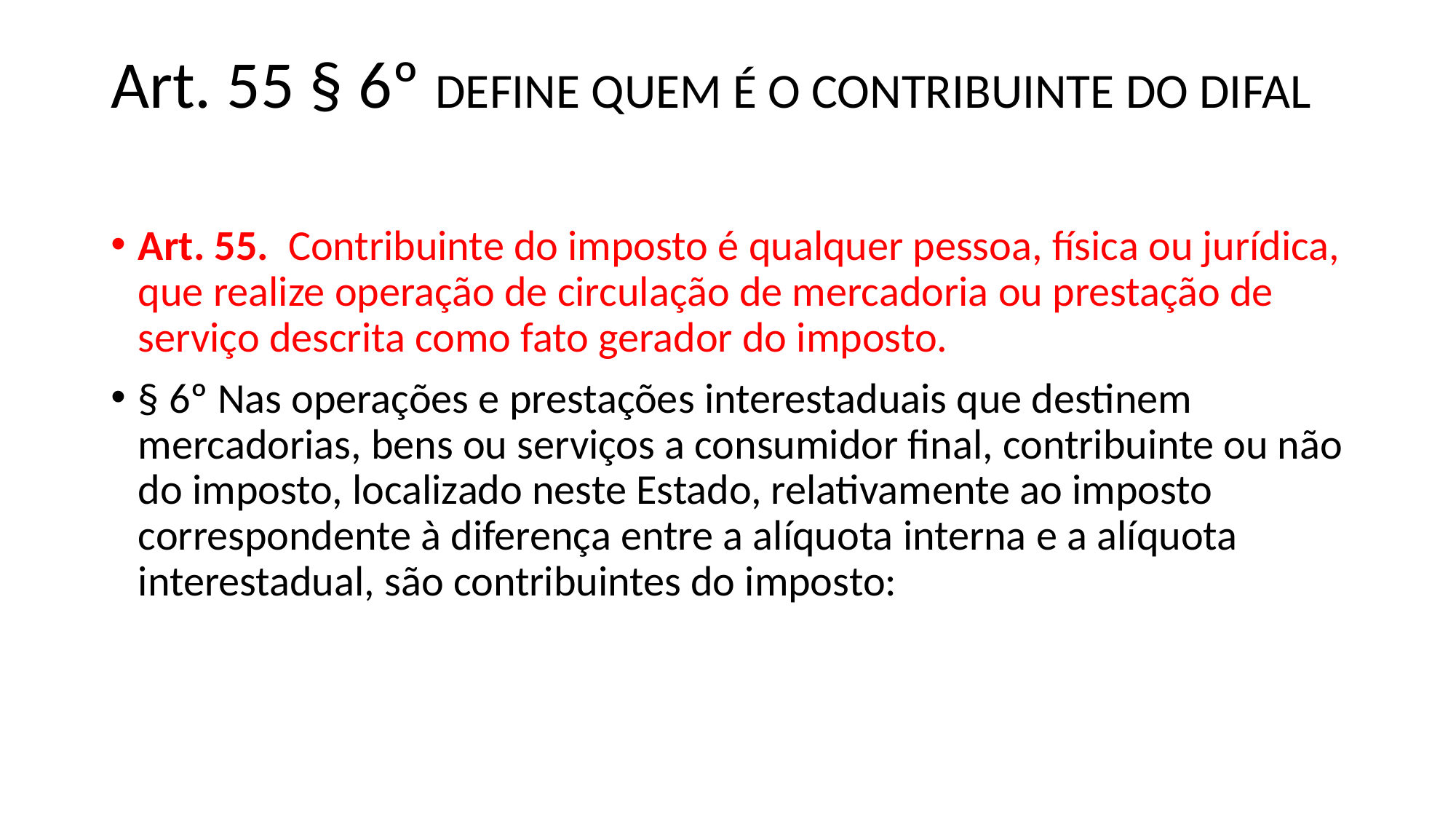

# Art. 55 § 6º DEFINE QUEM É O CONTRIBUINTE DO DIFAL
Art. 55.  Contribuinte do imposto é qualquer pessoa, física ou jurídica, que realize operação de circulação de mercadoria ou prestação de serviço descrita como fato gerador do imposto.
§ 6º Nas operações e prestações interestaduais que destinem mercadorias, bens ou serviços a consumidor final, contribuinte ou não do imposto, localizado neste Estado, relativamente ao imposto correspondente à diferença entre a alíquota interna e a alíquota interestadual, são contribuintes do imposto: